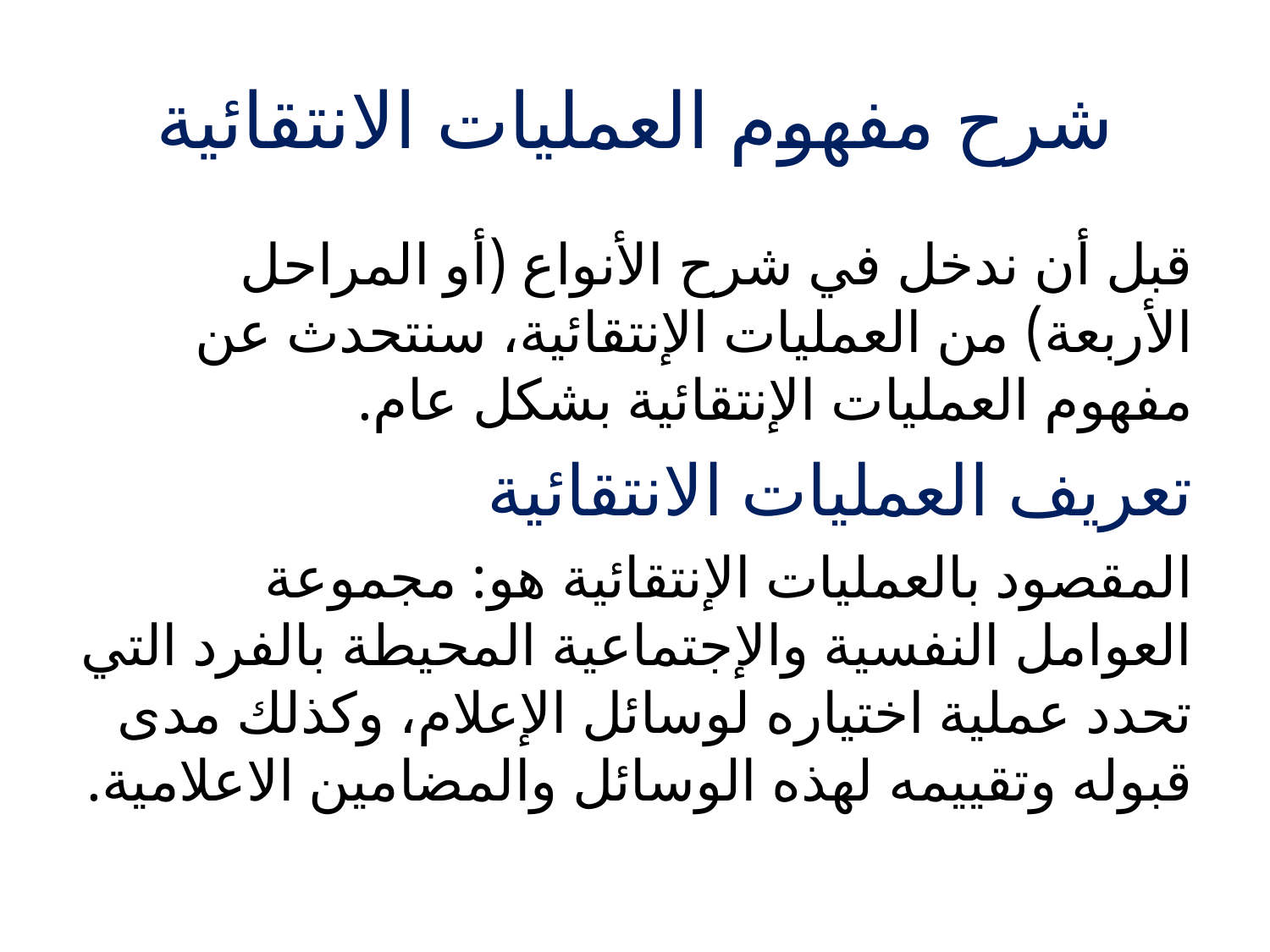

# شرح مفهوم العمليات الانتقائية
قبل أن ندخل في شرح الأنواع (أو المراحل الأربعة) من العمليات الإنتقائية، سنتحدث عن مفهوم العمليات الإنتقائية بشكل عام.
تعريف العمليات الانتقائية
المقصود بالعمليات الإنتقائية هو: مجموعة العوامل النفسية والإجتماعية المحيطة بالفرد التي تحدد عملية اختياره لوسائل الإعلام، وكذلك مدى قبوله وتقييمه لهذه الوسائل والمضامين الاعلامية.